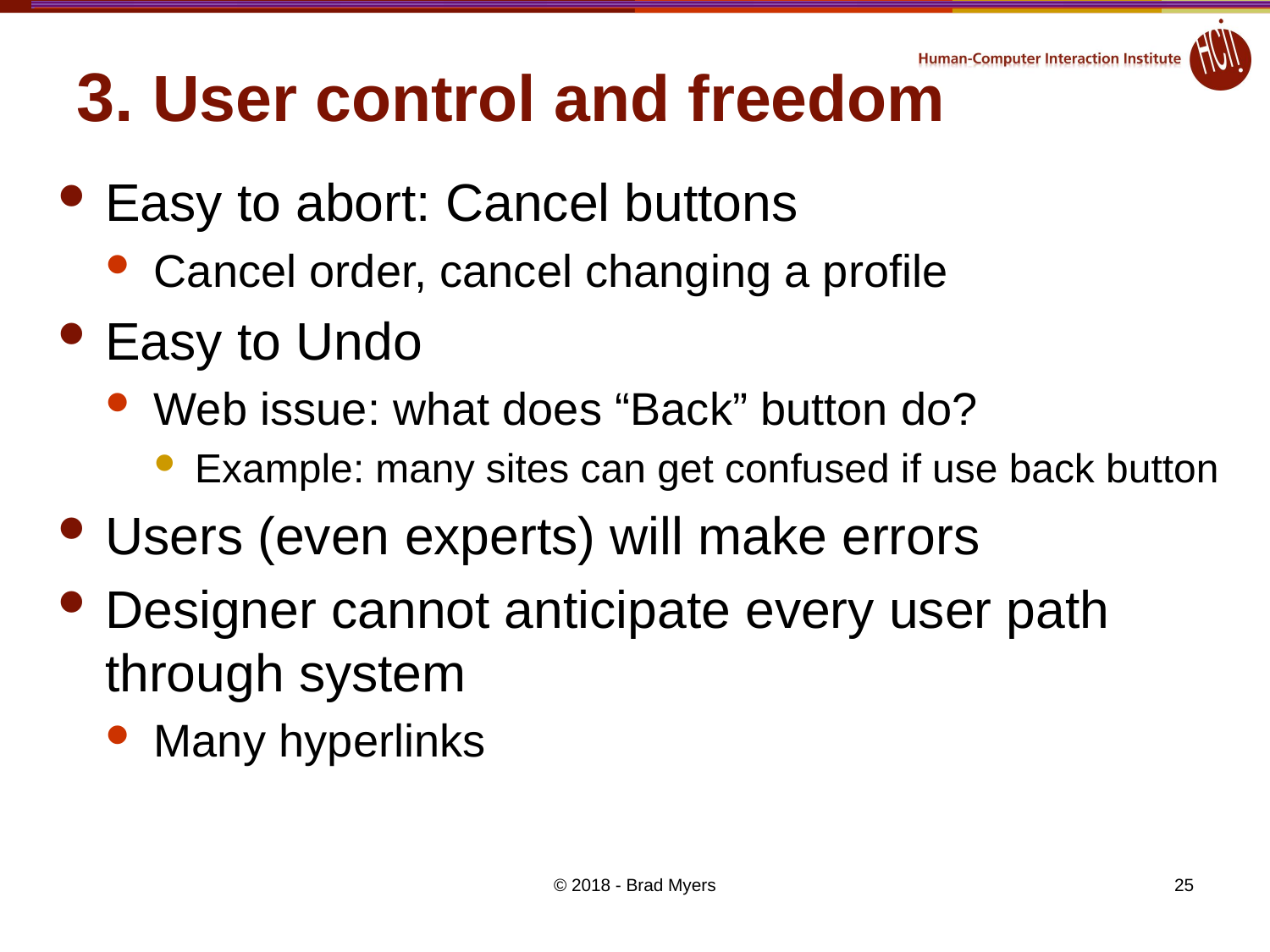

# 3. User control and freedom
Easy to abort: Cancel buttons
Cancel order, cancel changing a profile
Easy to Undo
Web issue: what does “Back” button do?
Example: many sites can get confused if use back button
Users (even experts) will make errors
Designer cannot anticipate every user path through system
Many hyperlinks
© 2018 - Brad Myers
25